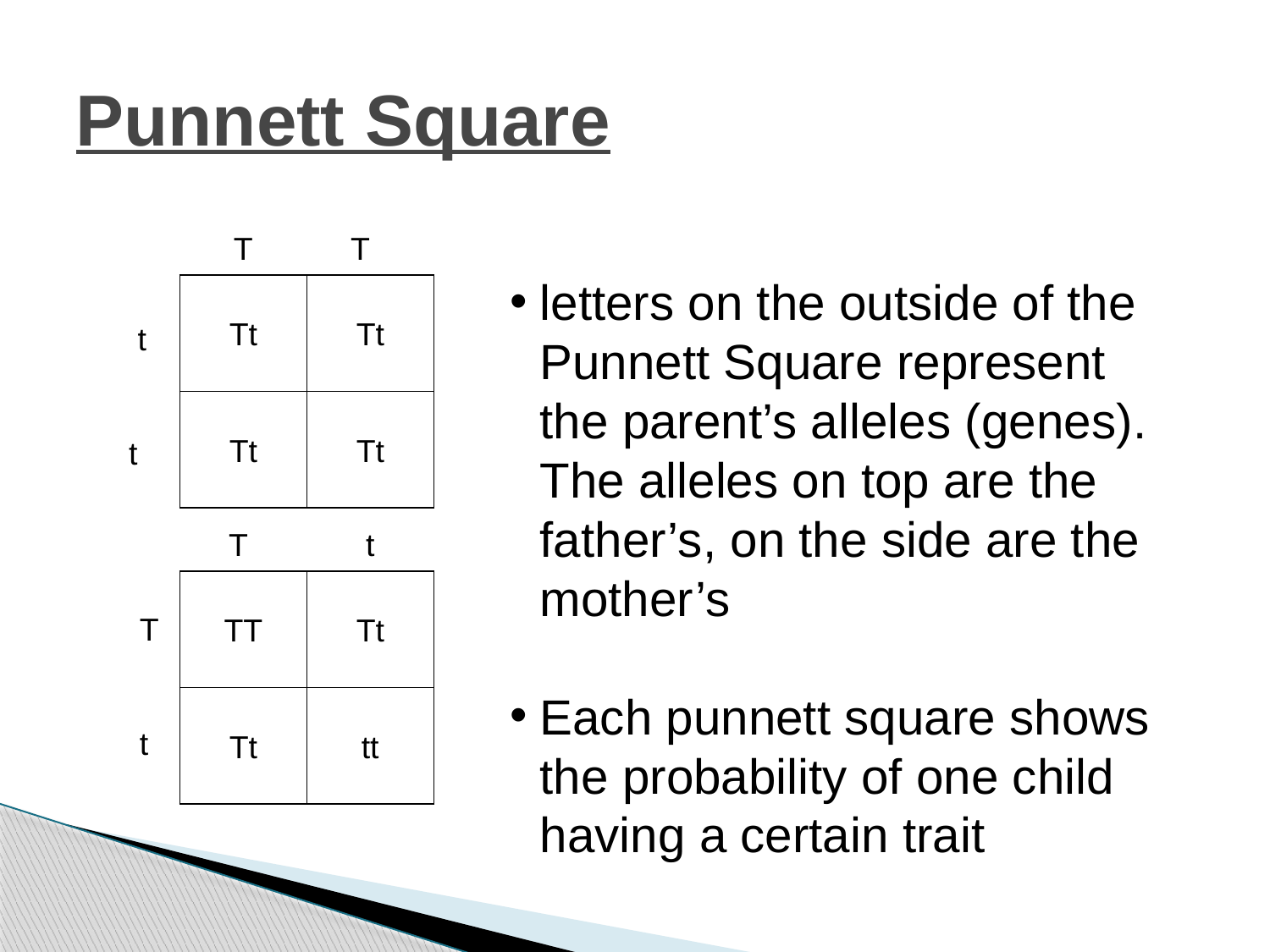

# Punnett Square
       T	      T
letters on the outside of the Punnett Square represent the parent’s alleles (genes). The alleles on top are the father’s, on the side are the mother’s

Each punnett square shows the probability of one child having a certain trait

 t

t
| Tt | Tt |
| --- | --- |
| Tt | Tt |

      T
t
| TT | Tt |
| --- | --- |
| Tt | tt |
T

t